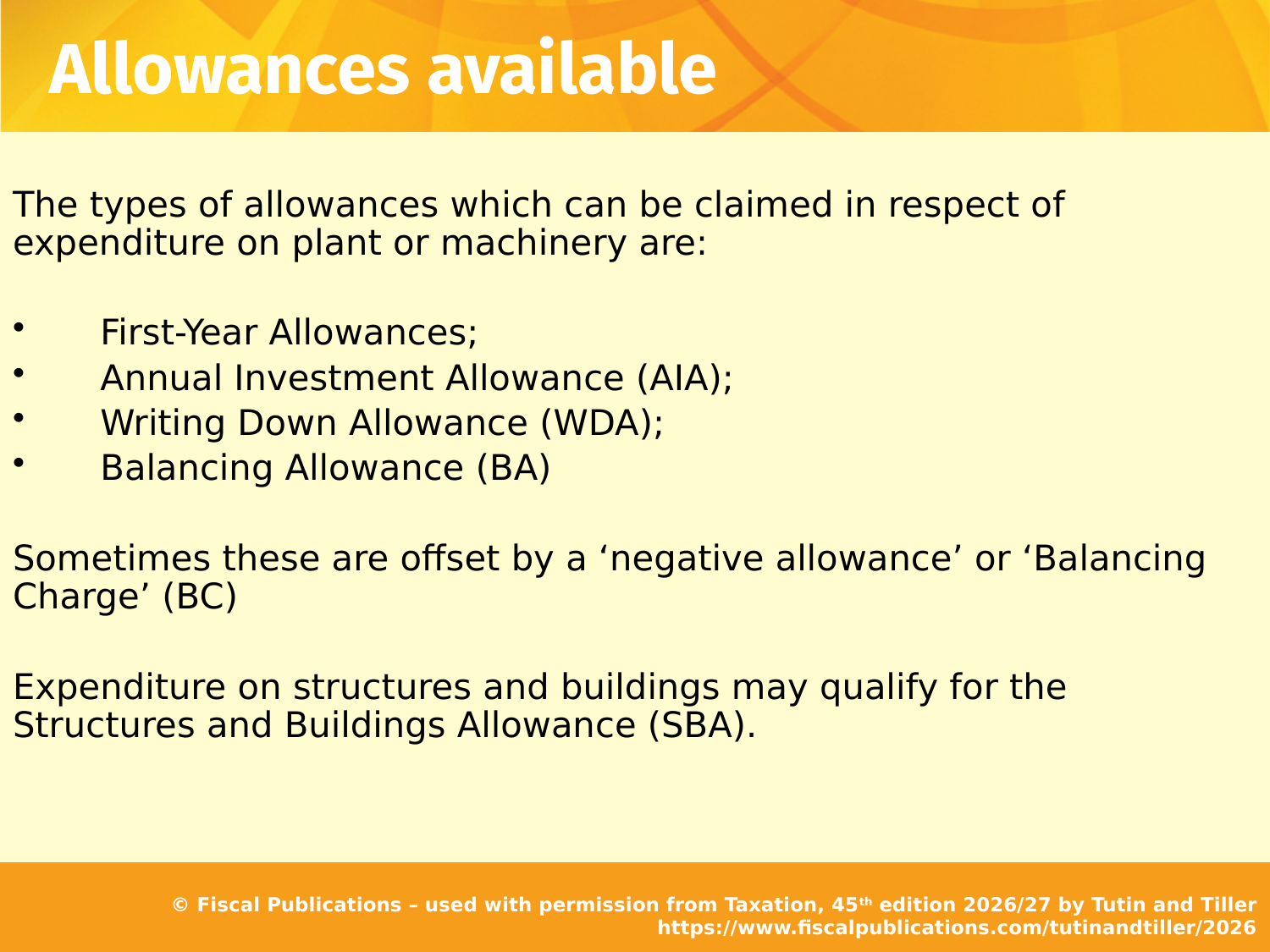

# Allowances available

The types of allowances which can be claimed in respect of expenditure on plant or machinery are:

First-Year Allowances;
Annual Investment Allowance (AIA);
Writing Down Allowance (WDA);
Balancing Allowance (BA)

Sometimes these are offset by a ‘negative allowance’ or ‘Balancing Charge’ (BC)

Expenditure on structures and buildings may qualify for the Structures and Buildings Allowance (SBA).